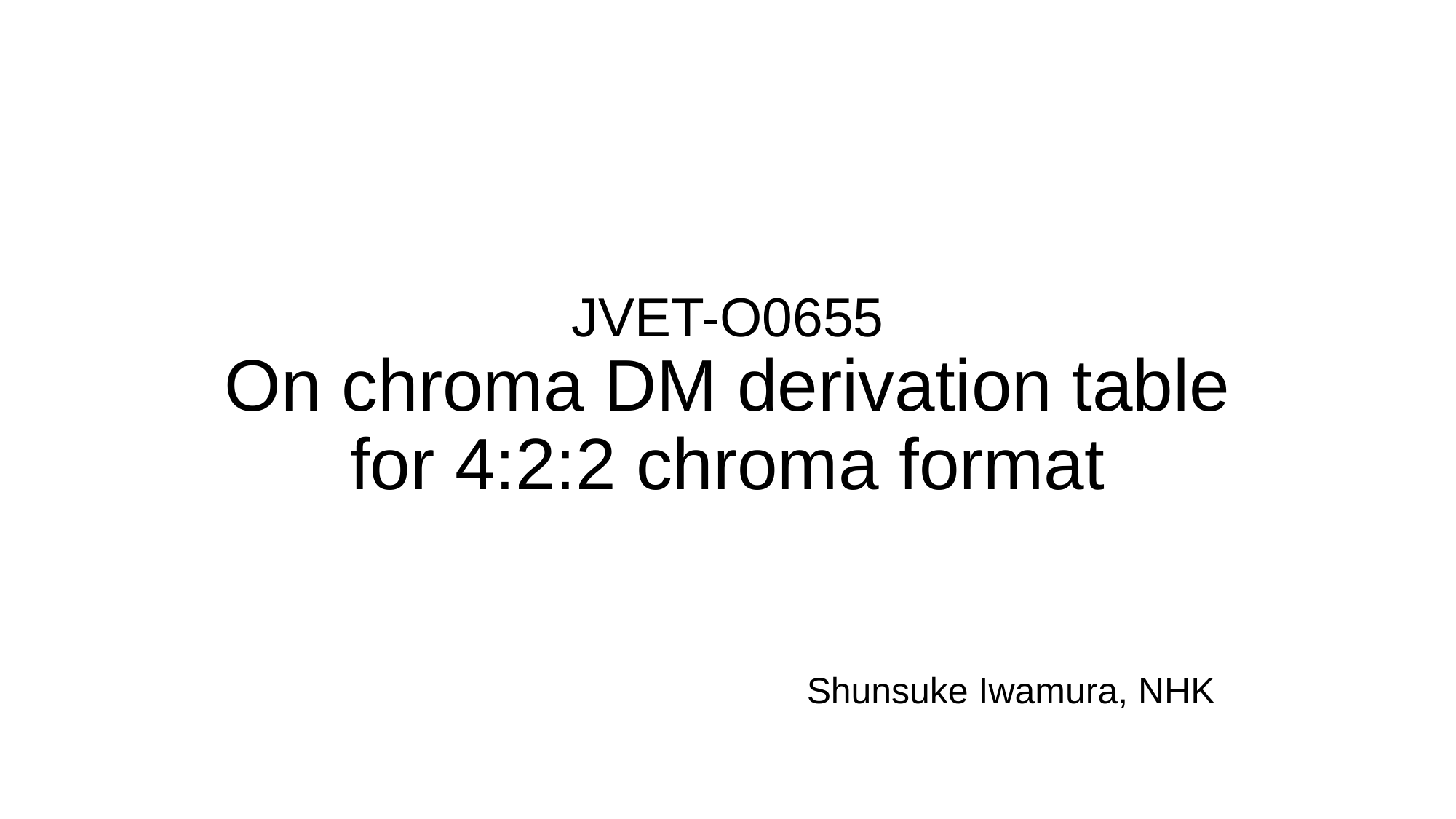

# JVET-O0655 On chroma DM derivation table for 4:2:2 chroma format
Shunsuke Iwamura, NHK